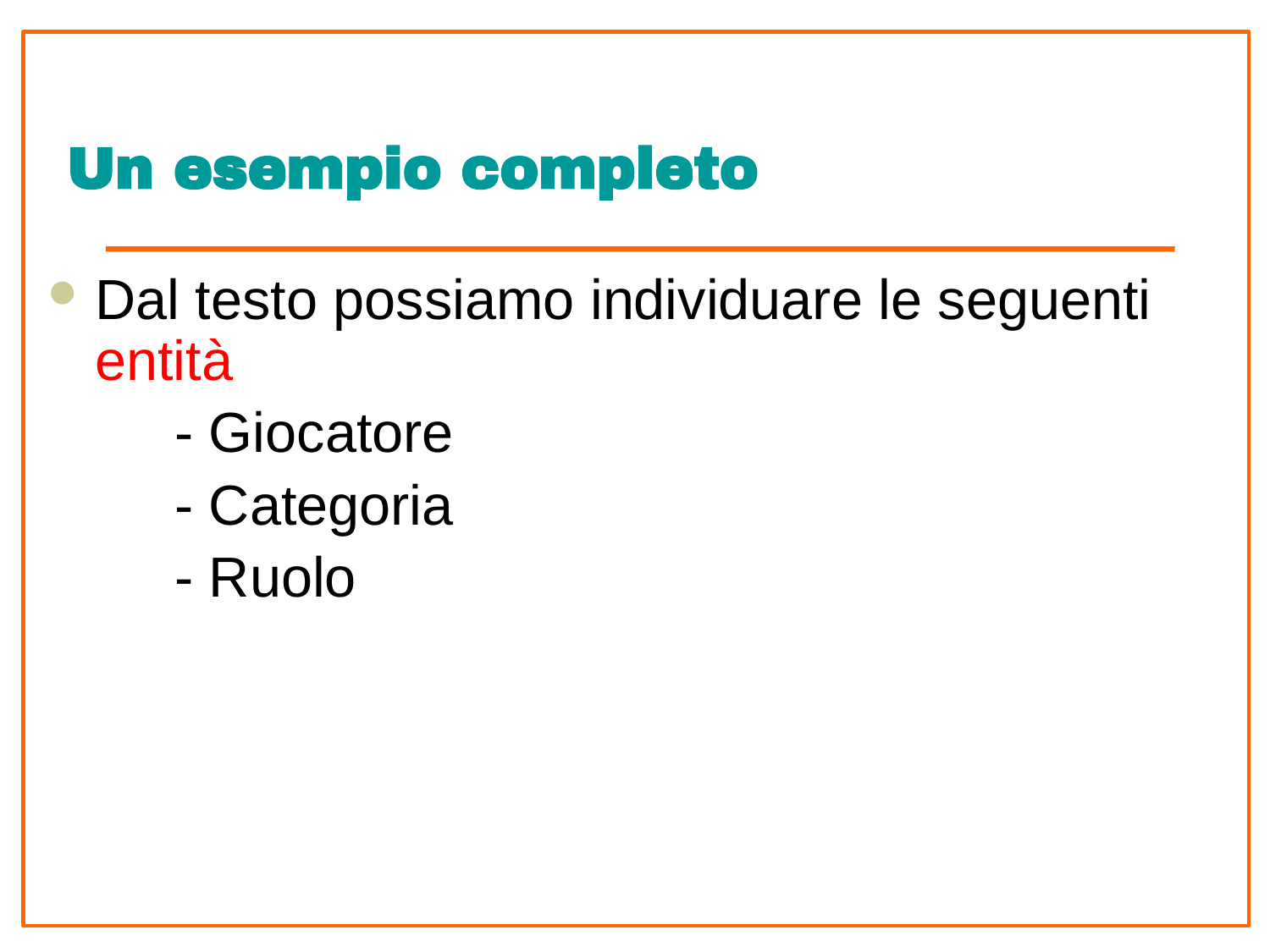

# Un esempio completo
Dal testo possiamo individuare le seguenti entità
	- Giocatore
	- Categoria
	- Ruolo